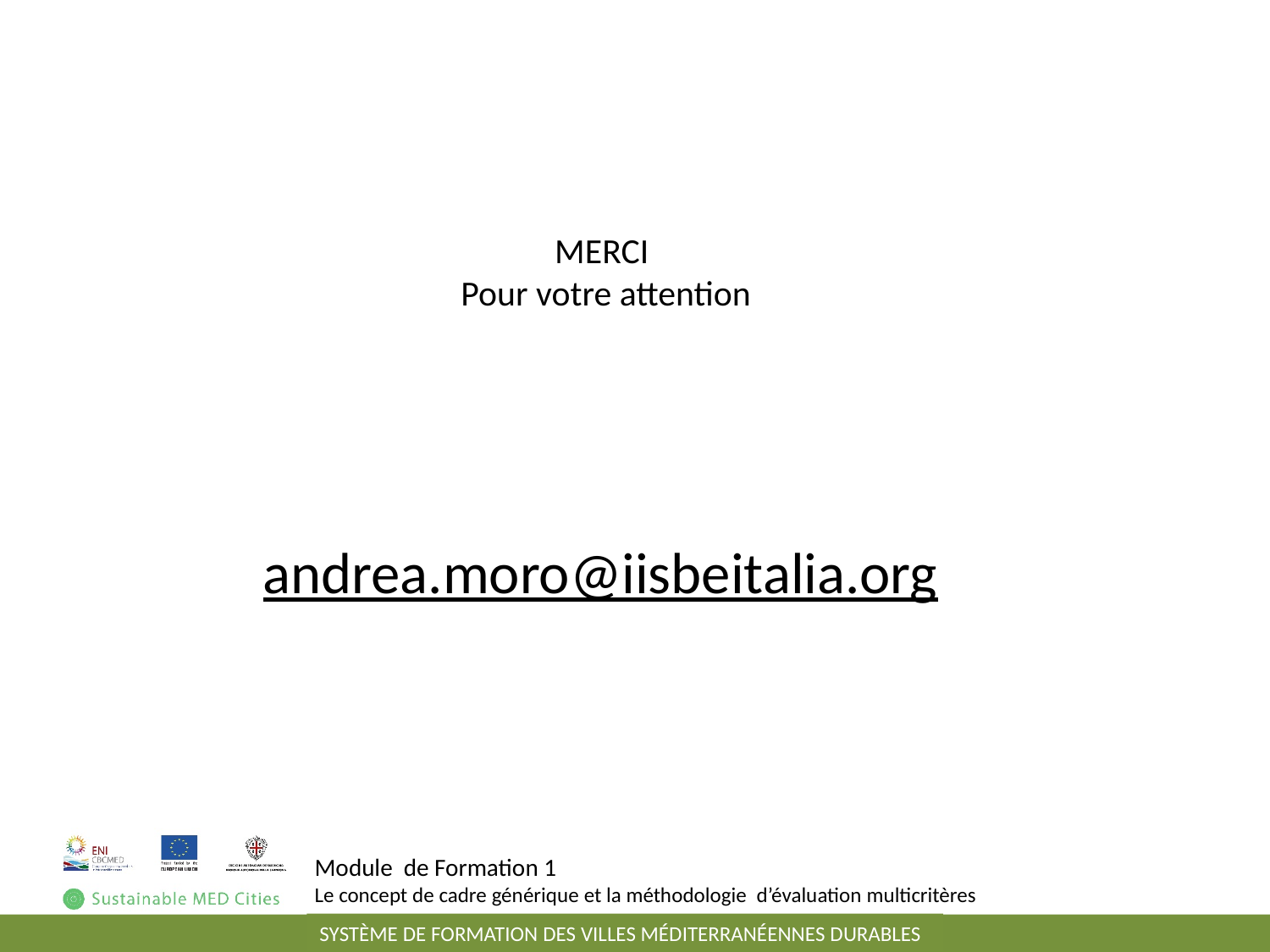

MERCI
Pour votre attention
andrea.moro@iisbeitalia.org
Module  de Formation 1
Le concept de cadre générique et la méthodologie  d’évaluation multicritères
SYSTÈME DE FORMATION DES VILLES MÉDITERRANÉENNES DURABLES